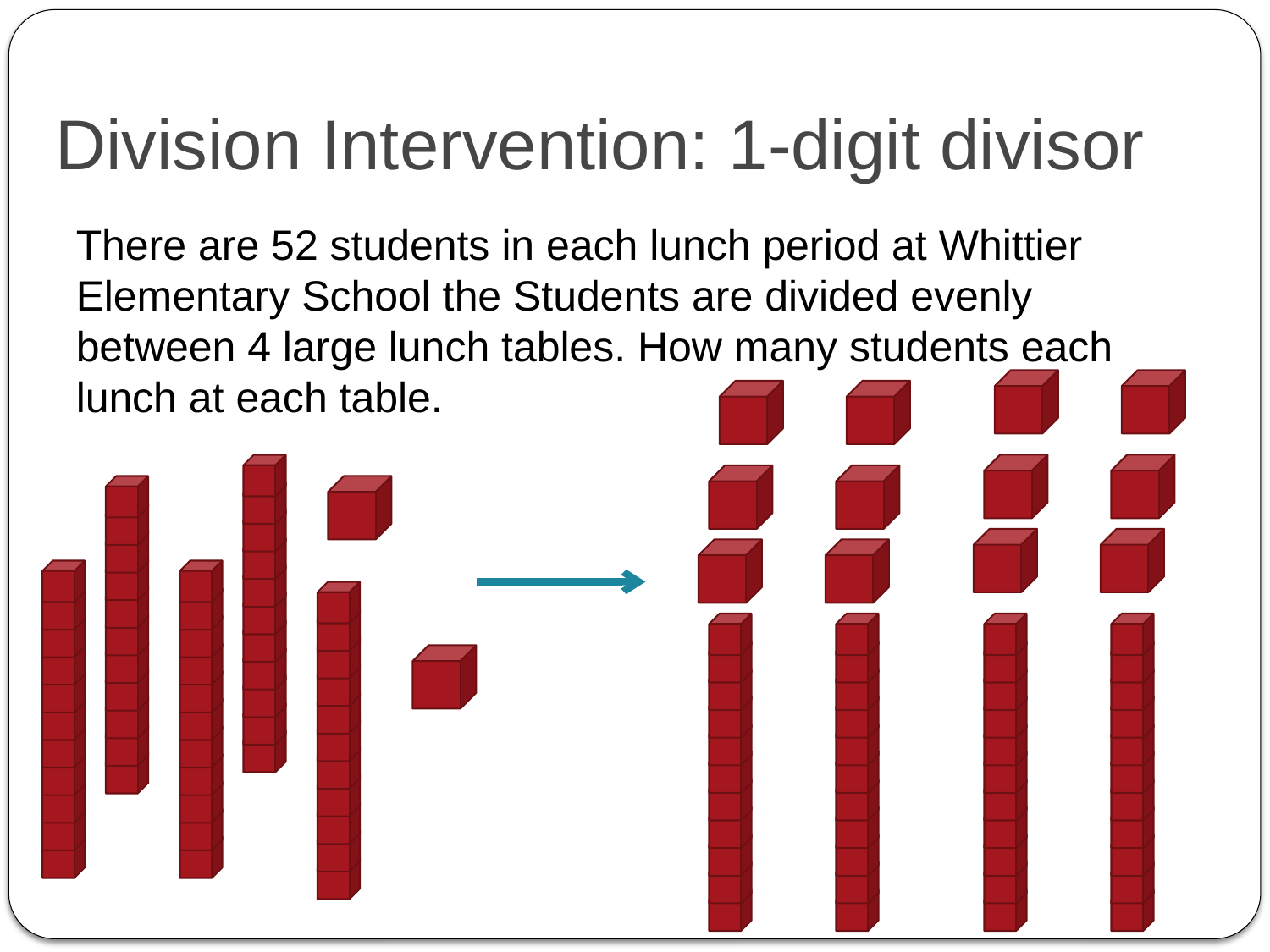

# Division Intervention: 1-digit divisor
There are 52 students in each lunch period at Whittier Elementary School the Students are divided evenly between 4 large lunch tables. How many students each lunch at each table.